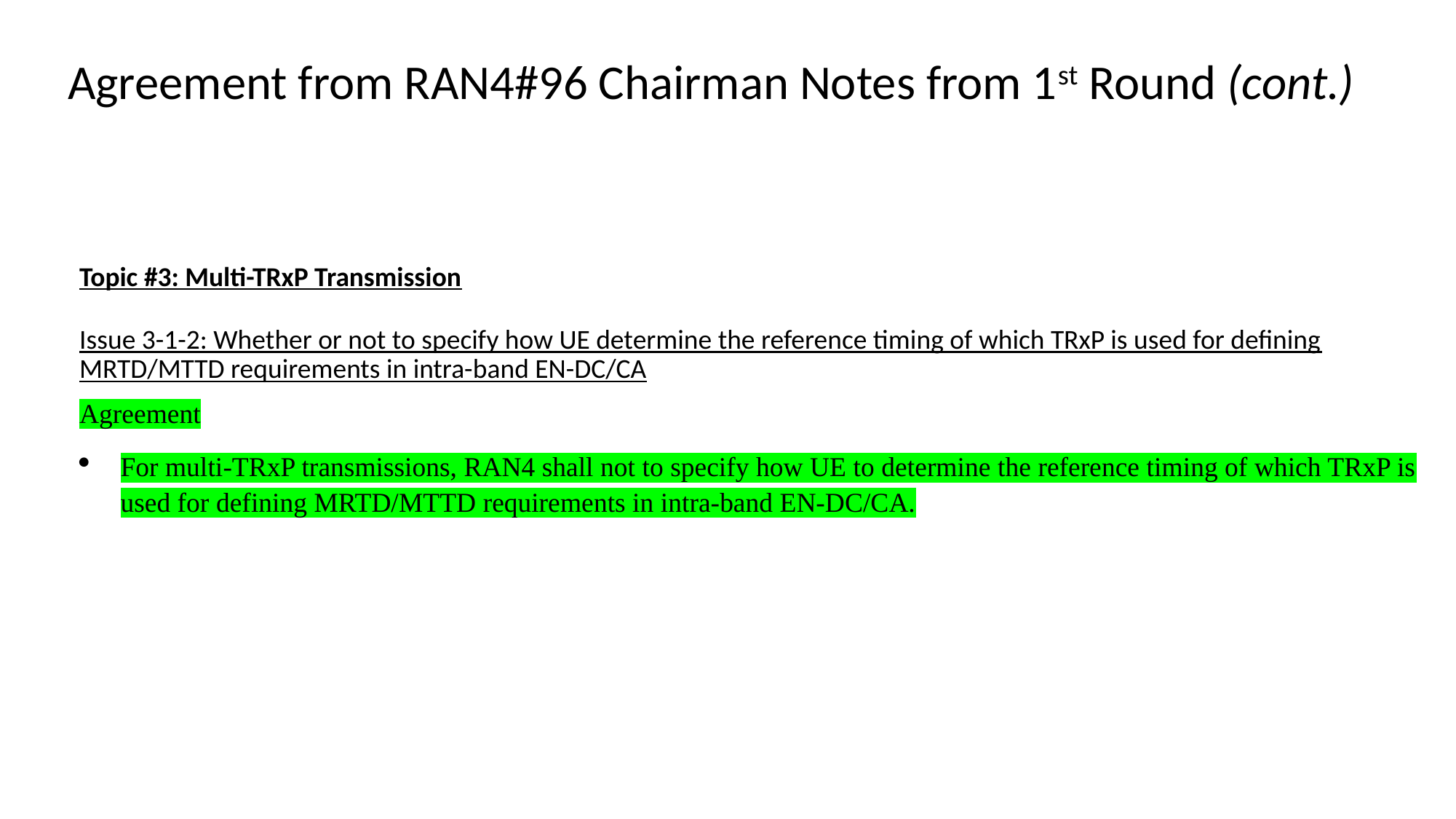

# Agreement from RAN4#96 Chairman Notes from 1st Round (cont.)
Topic #3: Multi-TRxP Transmission
Issue 3-1-2: Whether or not to specify how UE determine the reference timing of which TRxP is used for defining MRTD/MTTD requirements in intra-band EN-DC/CA
Agreement
For multi-TRxP transmissions, RAN4 shall not to specify how UE to determine the reference timing of which TRxP is used for defining MRTD/MTTD requirements in intra-band EN-DC/CA.